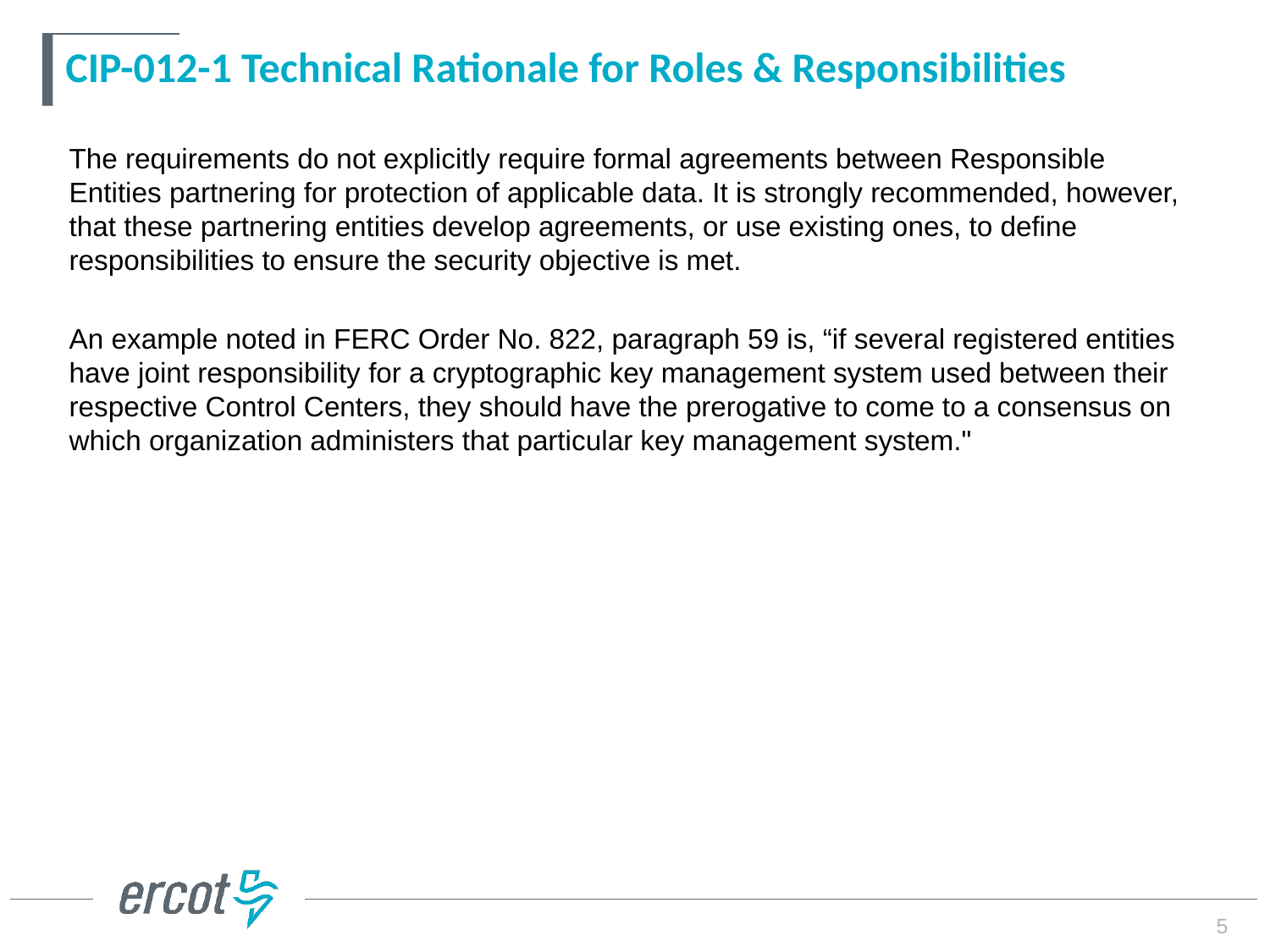

# CIP-012-1 Technical Rationale for Roles & Responsibilities
The requirements do not explicitly require formal agreements between Responsible Entities partnering for protection of applicable data. It is strongly recommended, however, that these partnering entities develop agreements, or use existing ones, to define responsibilities to ensure the security objective is met.

An example noted in FERC Order No. 822, paragraph 59 is, “if several registered entities have joint responsibility for a cryptographic key management system used between their respective Control Centers, they should have the prerogative to come to a consensus on which organization administers that particular key management system."

5